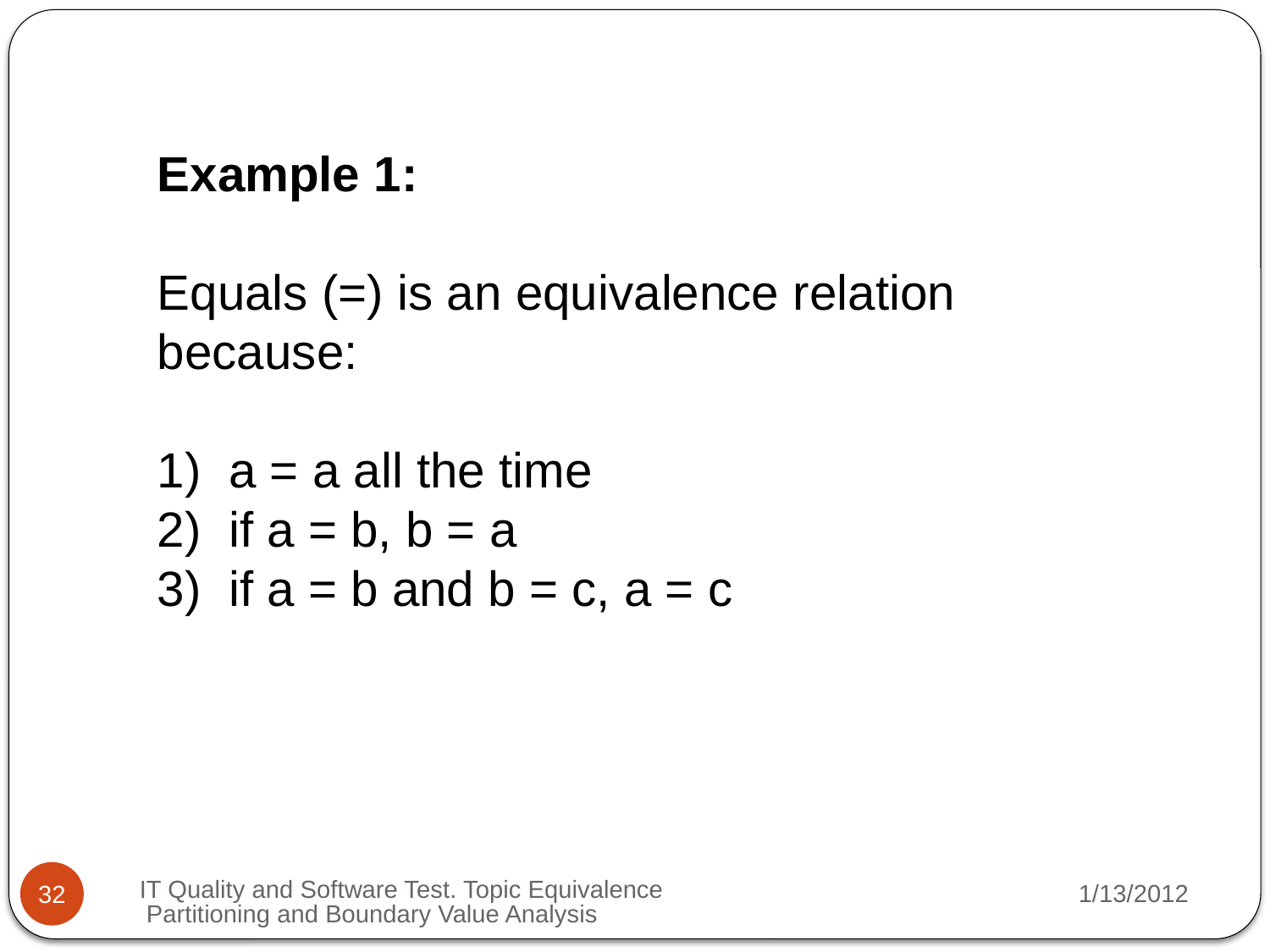

Example 1:

Equals (=) is an equivalence relation because:

1)  a = a all the time
2)  if a = b, b = a
3)  if a = b and b = c, a = c
IT Quality and Software Test. Topic Equivalence Partitioning and Boundary Value Analysis
1/13/2012
32